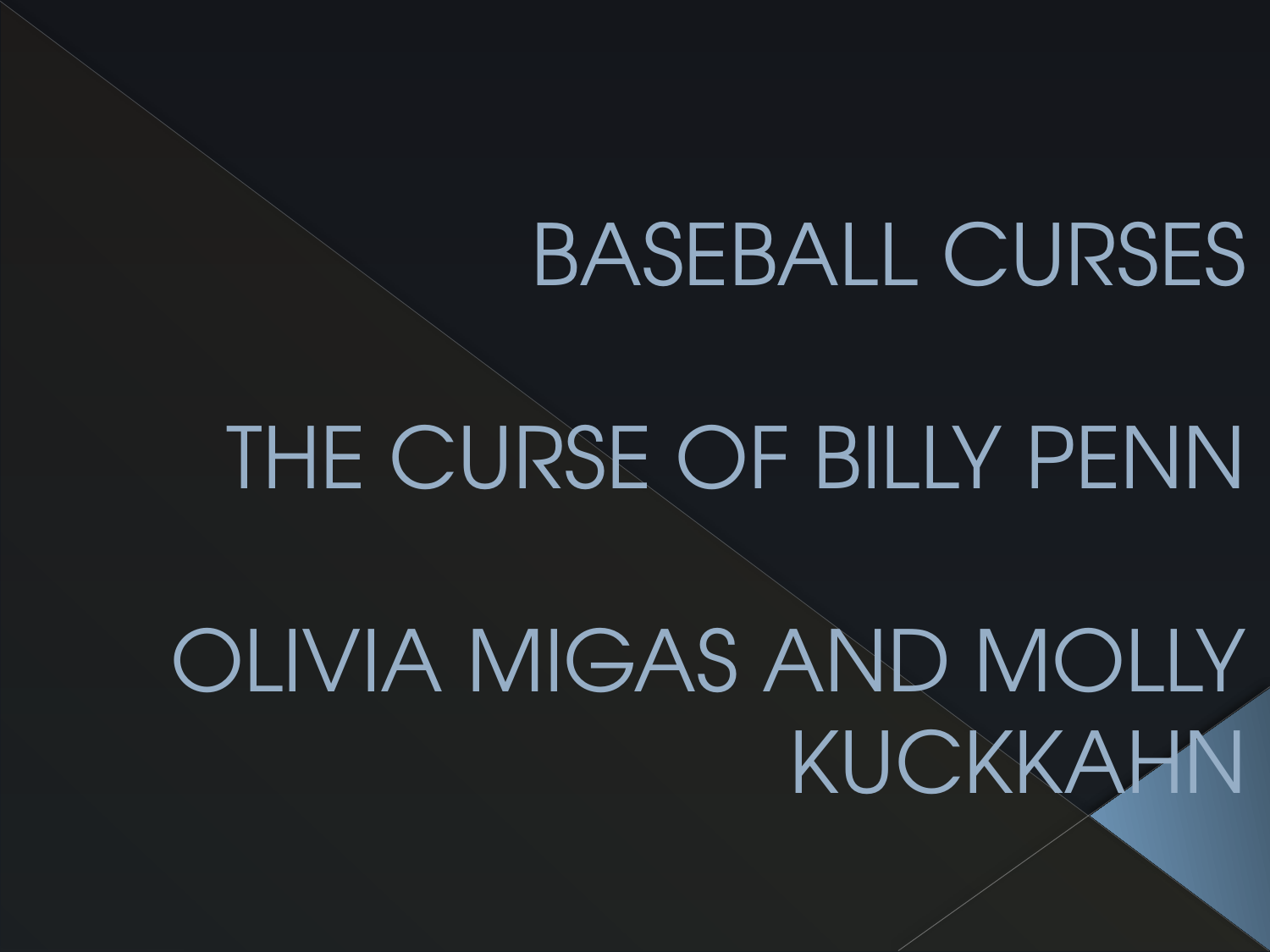

# BASEBALL CURSES THE CURSE OF BILLY PENN OLIVIA MIGAS AND MOLLY KUCKKAHN